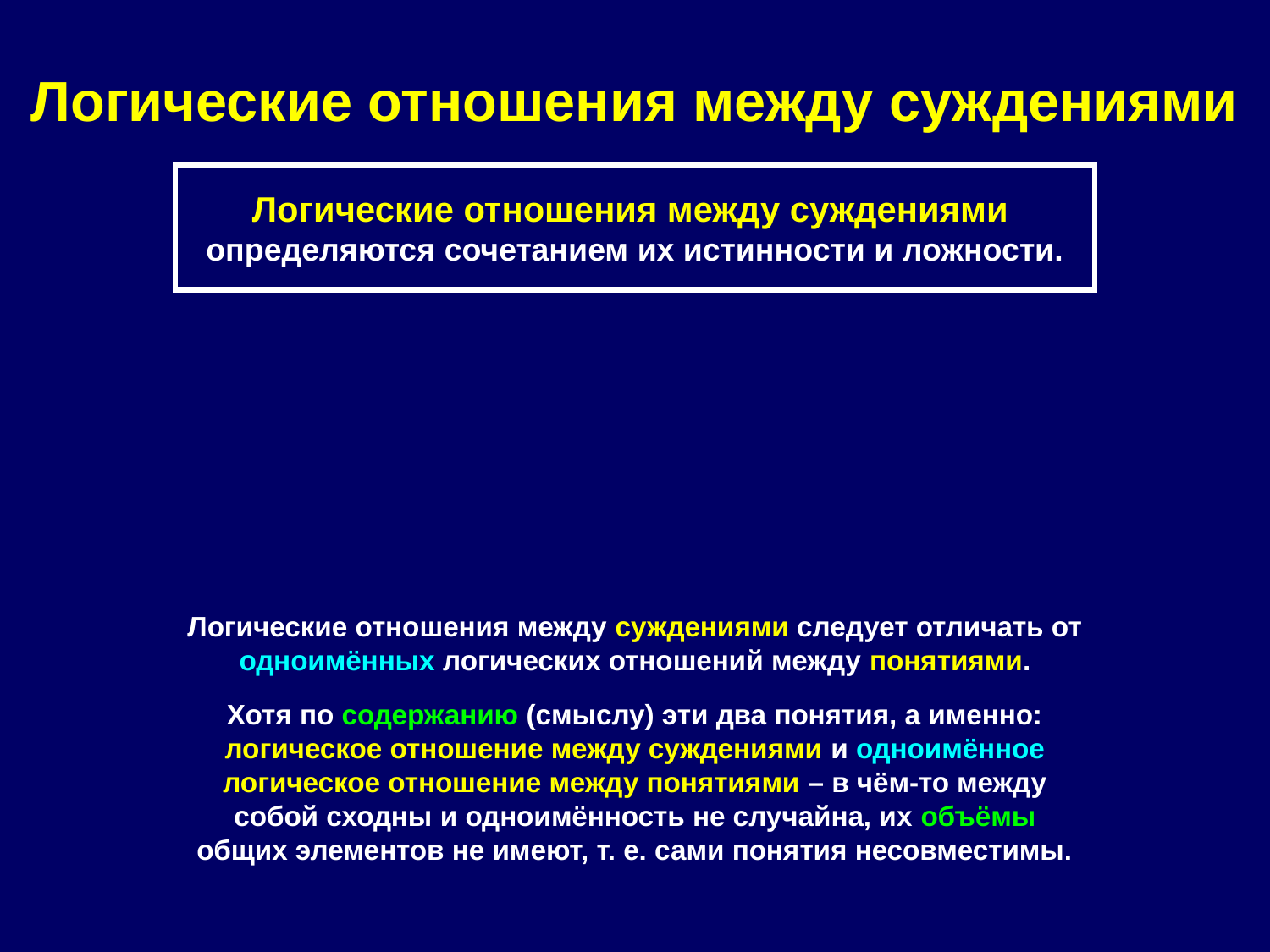

# Логические отношения между суждениями
Логические отношения между суждениями
определяются сочетанием их истинности и ложности.
Логические отношения между суждениями следует отличать от одноимённых логических отношений между понятиями.
Хотя по содержанию (смыслу) эти два понятия, а именно: логическое отношение между суждениями и одноимённое логическое отношение между понятиями – в чём-то между собой сходны и одноимённость не случайна, их объёмы общих элементов не имеют, т. е. сами понятия несовместимы.